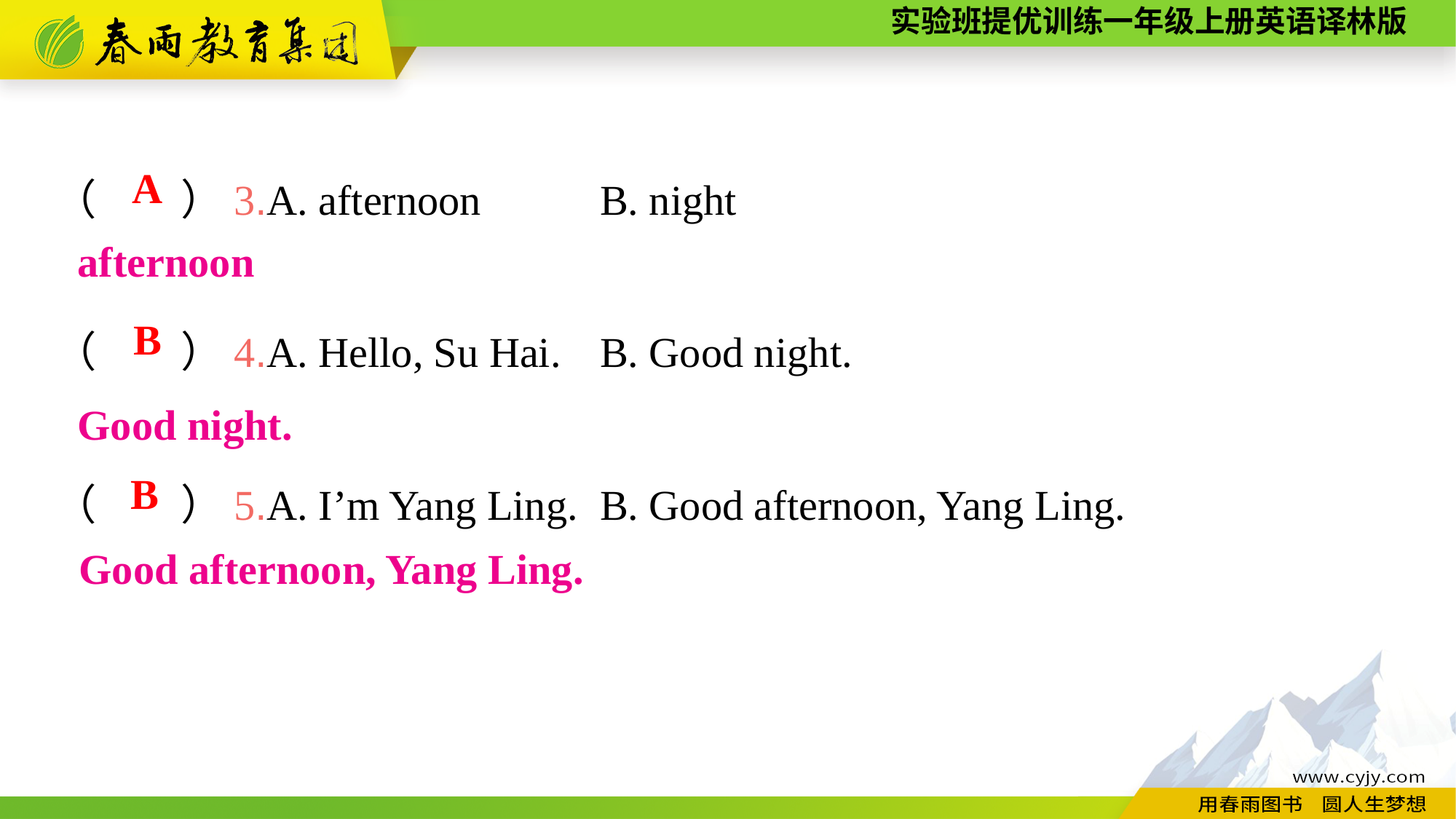

（　　）3.A. afternoon		B. night

（　　）4.A. Hello, Su Hai.	B. Good night.

（　　）5.A. I’m Yang Ling.	B. Good afternoon, Yang Ling.
A
afternoon
B
Good night.
B
Good afternoon, Yang Ling.